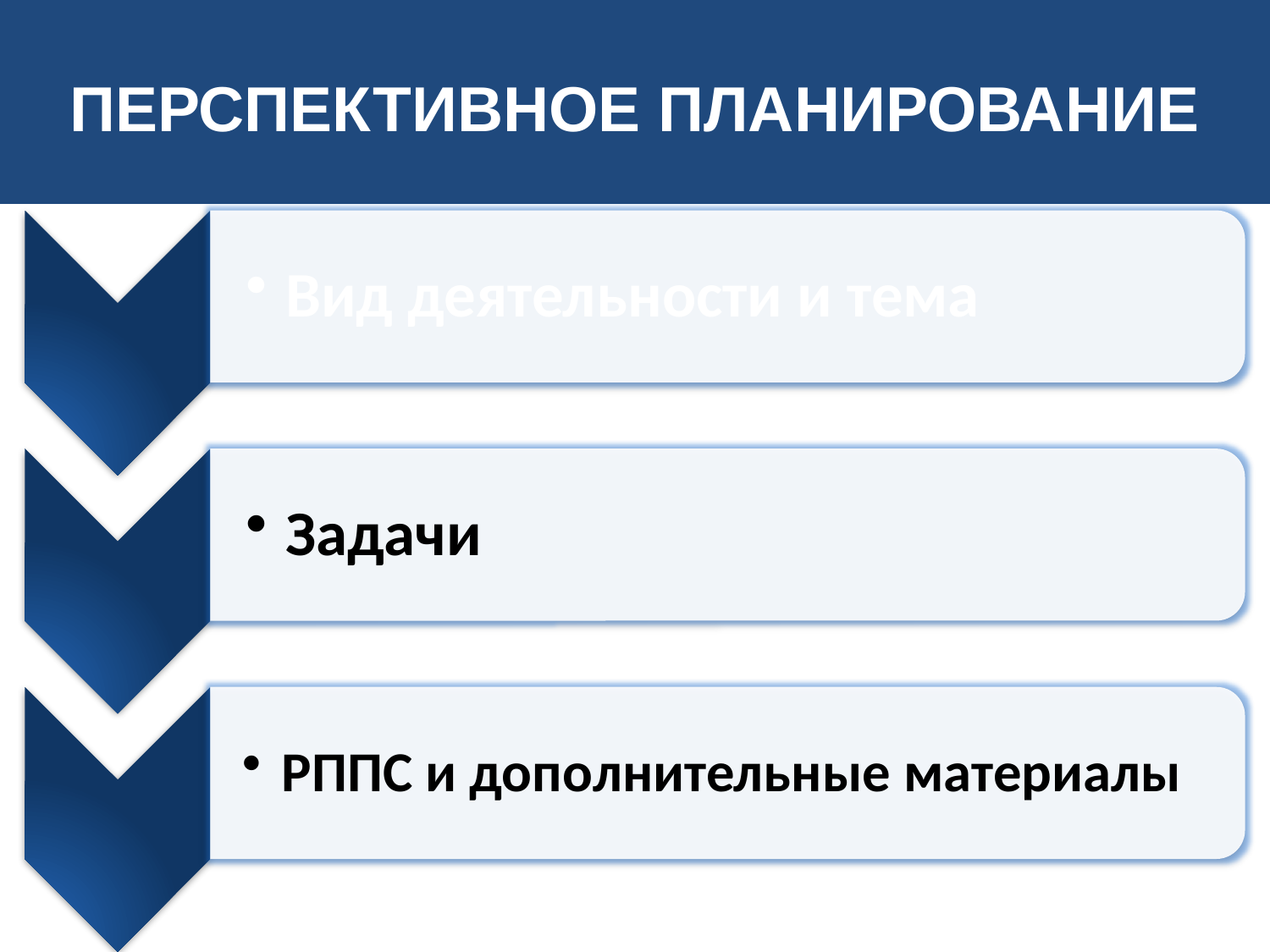

# ПЕРСПЕКТИВНОЕ ПЛАНИРОВАНИЕ

Вид деятельности и тема

Задачи

РППС и дополнительные материалы